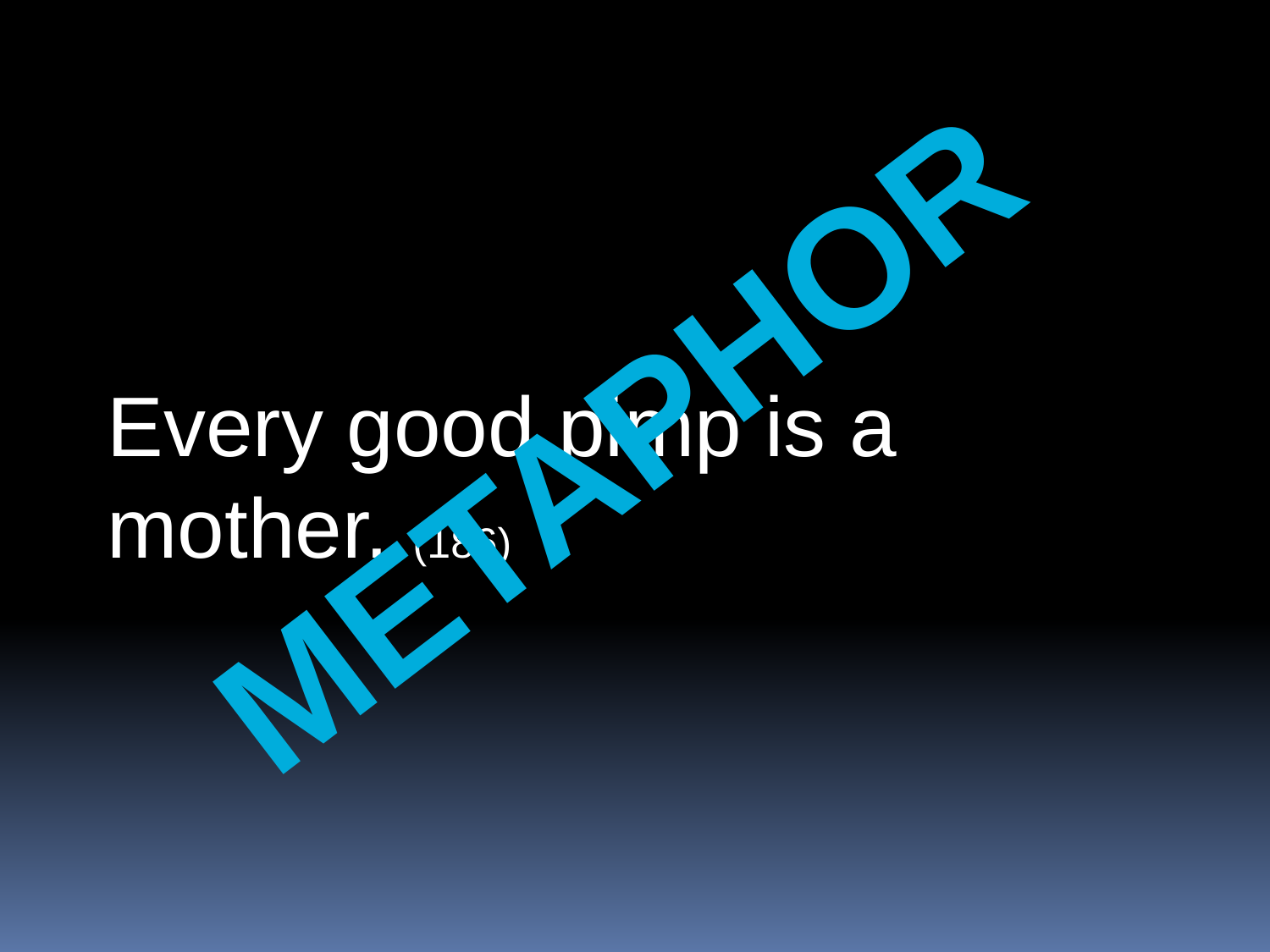

Metaphor
Every good pimp is a mother. (186)